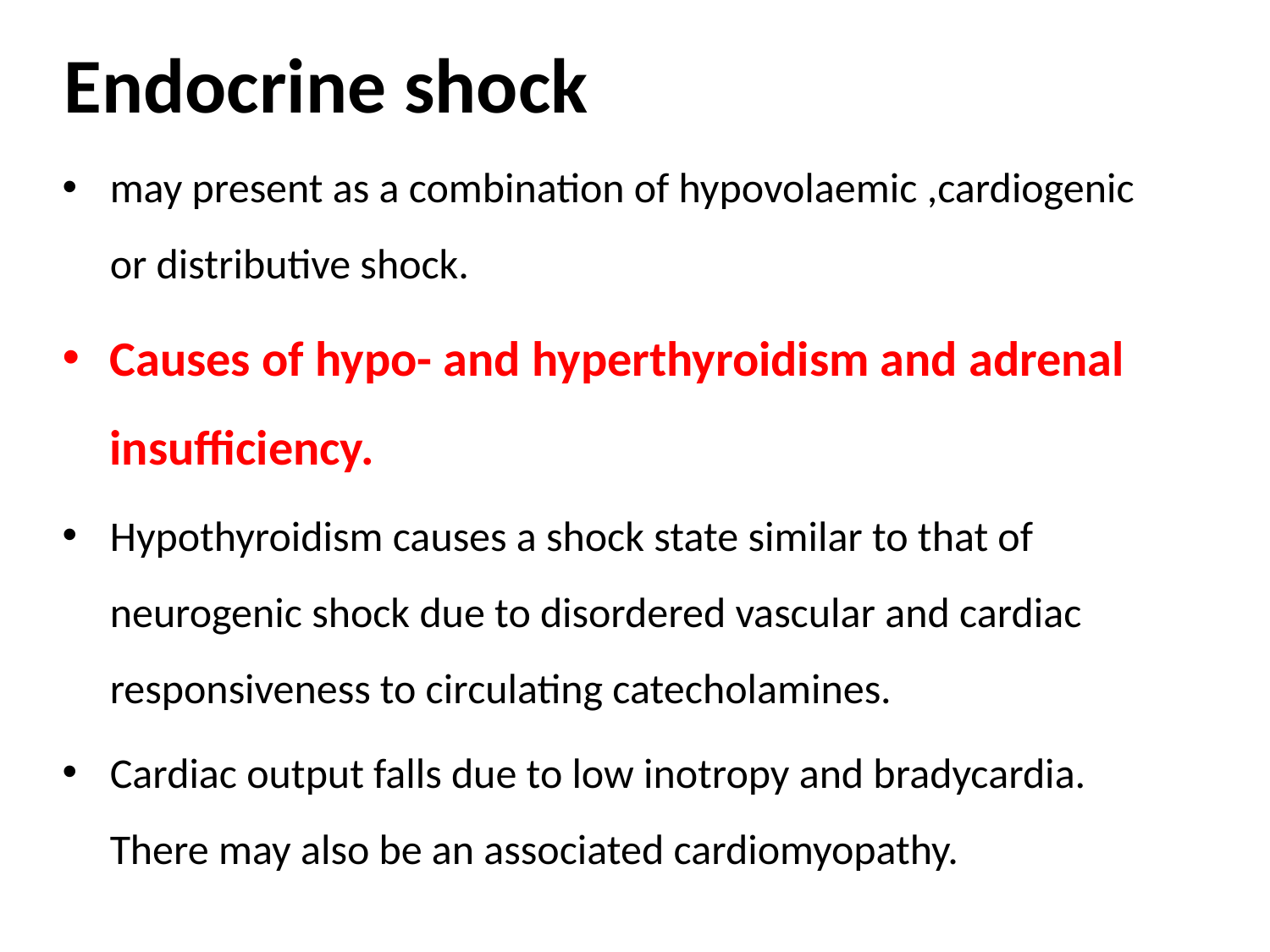

# Endocrine shock
may present as a combination of hypovolaemic ,cardiogenic or distributive shock.
Causes of hypo- and hyperthyroidism and adrenal insufficiency.
Hypothyroidism causes a shock state similar to that of neurogenic shock due to disordered vascular and cardiac responsiveness to circulating catecholamines.
Cardiac output falls due to low inotropy and bradycardia. There may also be an associated cardiomyopathy.